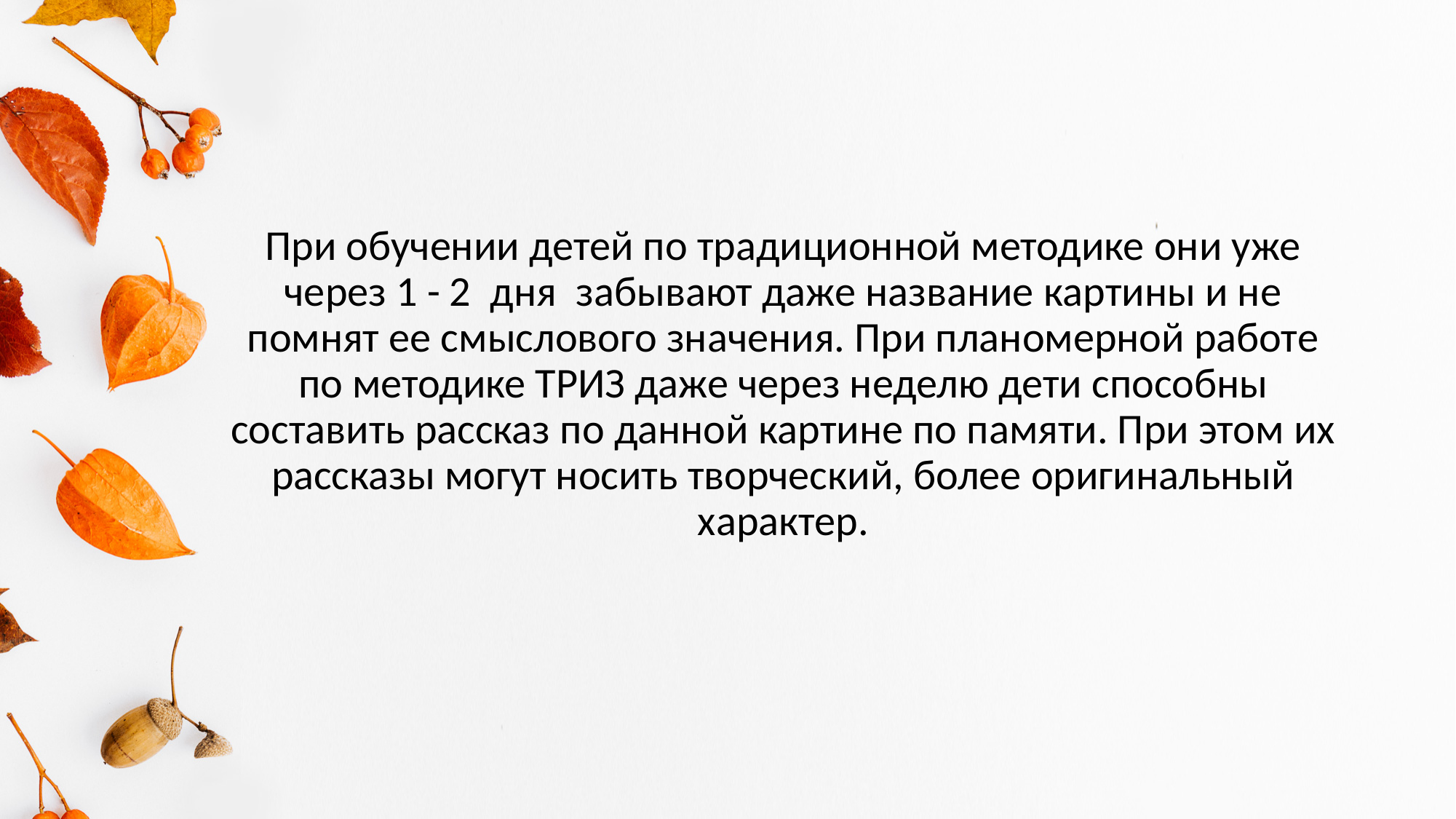

#
При обучении детей по традиционной методике они уже через 1 - 2  дня  забывают даже название картины и не помнят ее смыслового значения. При планомерной работе по методике ТРИЗ даже через неделю дети способны составить рассказ по данной картине по памяти. При этом их рассказы могут носить творческий, более оригинальный характер.